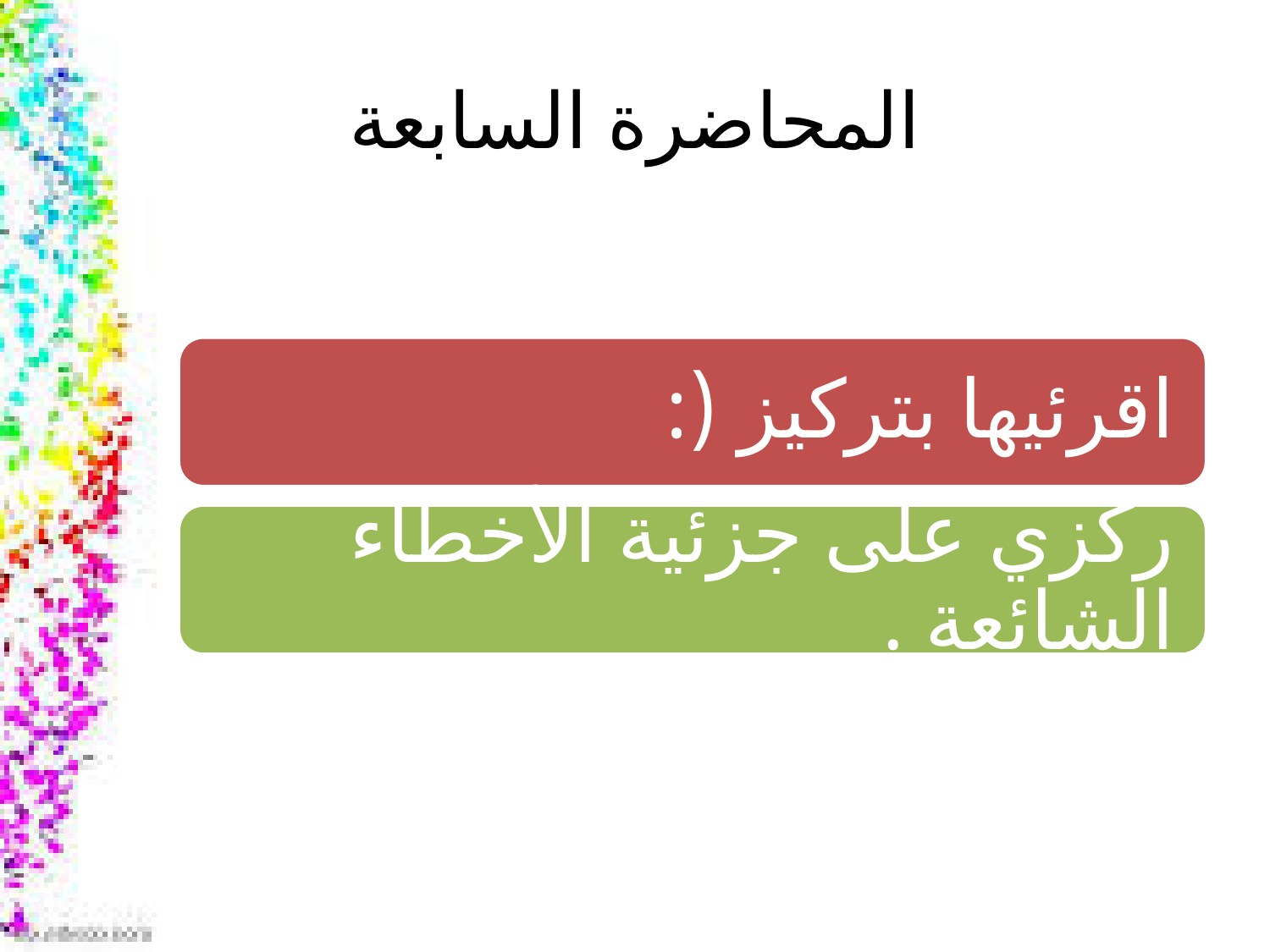

# المحاضرة السابعة
اقرئيها بتركيز (:
ركزي على جزئية الأخطاء الشائعة .